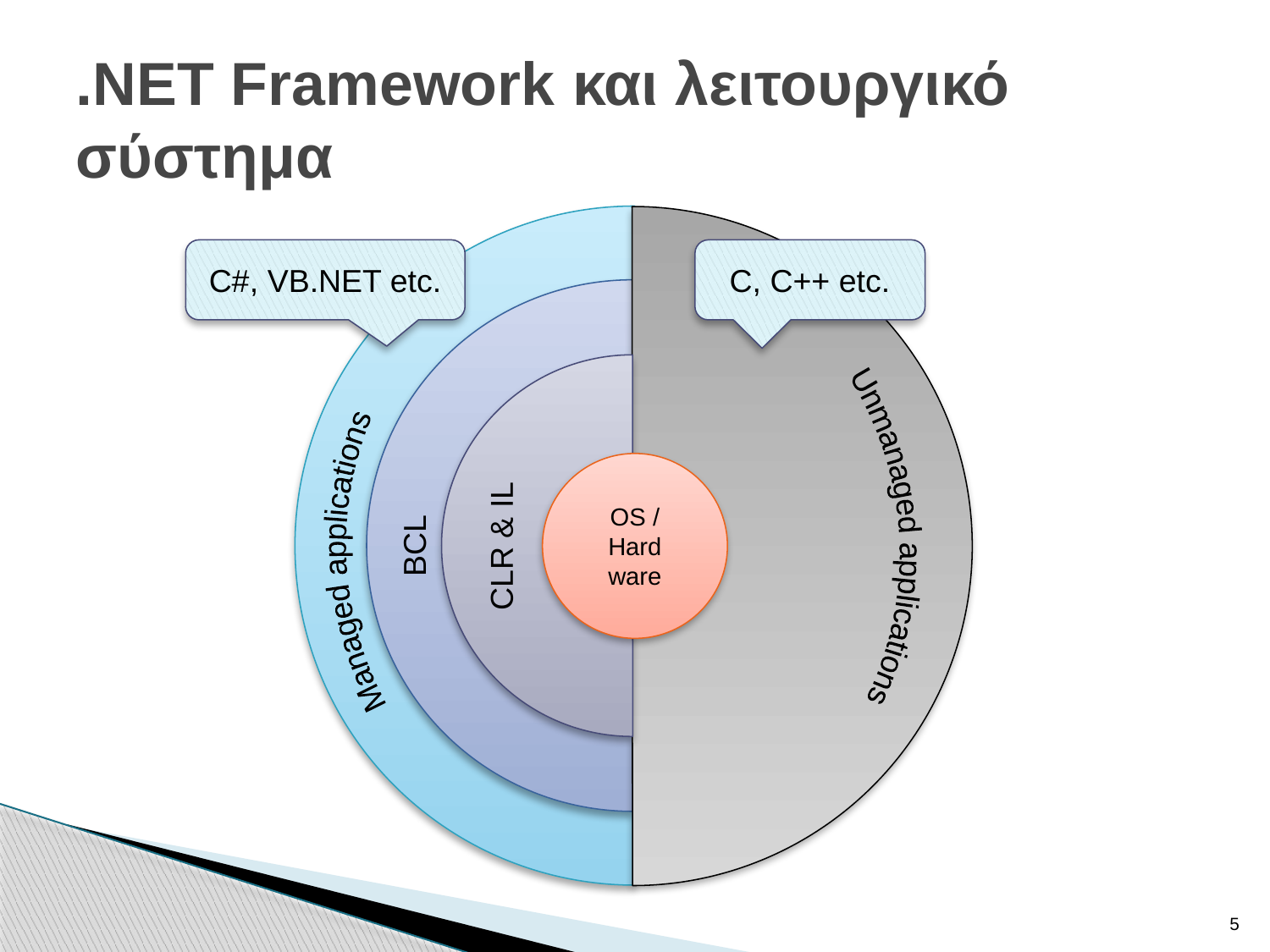

# .NET Framework και λειτουργικό σύστημα

Managed applications
Unmanaged applications
C#, VB.NET etc.
C, C++ etc.

OS / Hard ware
BCL
CLR & IL
5